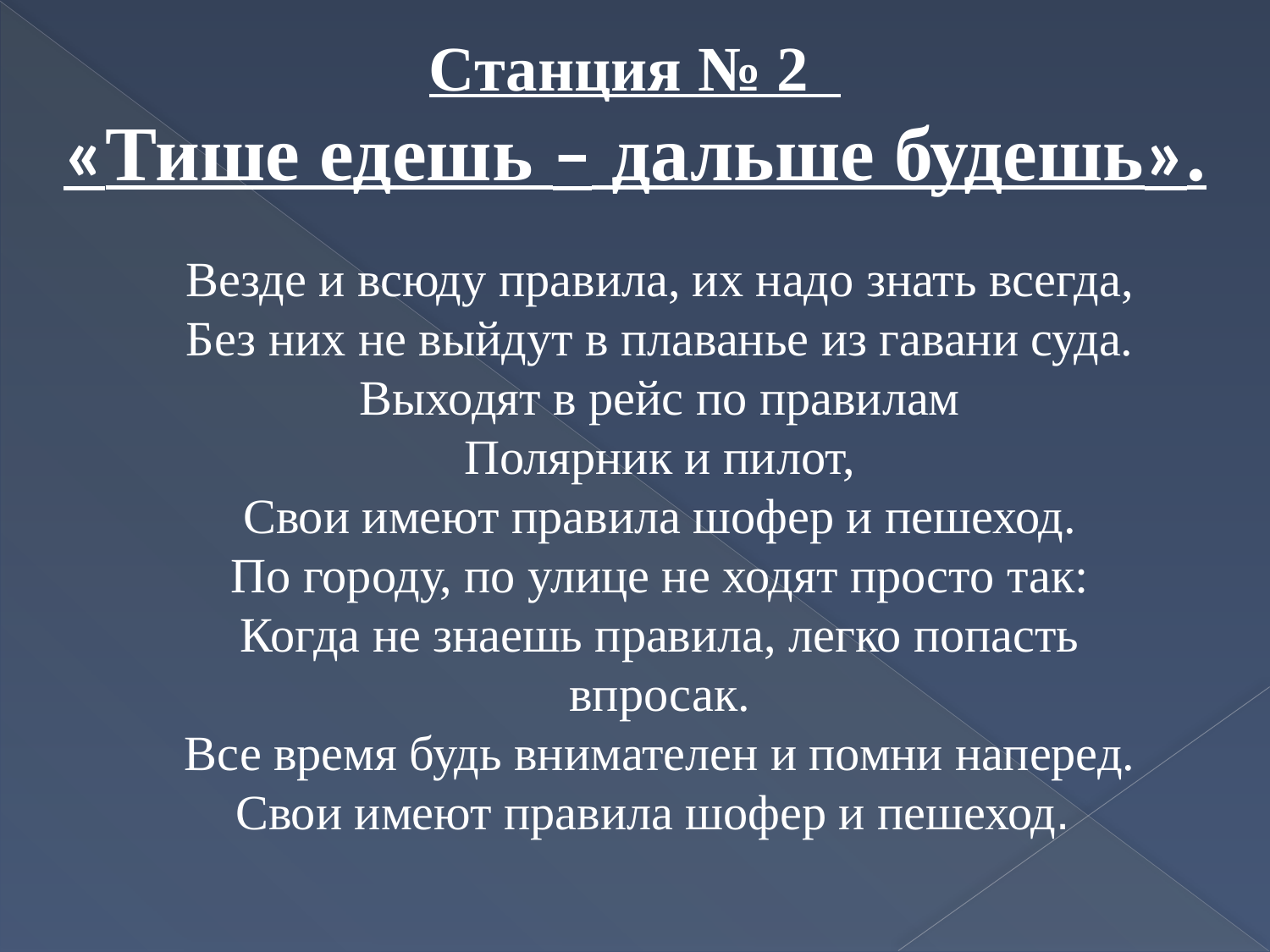

Станция № 2
«Тише едешь – дальше будешь».
Везде и всюду правила, их надо знать всегда,
Без них не выйдут в плаванье из гавани суда.
Выходят в рейс по правилам
Полярник и пилот,
Свои имеют правила шофер и пешеход.
По городу, по улице не ходят просто так:
Когда не знаешь правила, легко попасть впросак.
Все время будь внимателен и помни наперед.
Свои имеют правила шофер и пешеход.